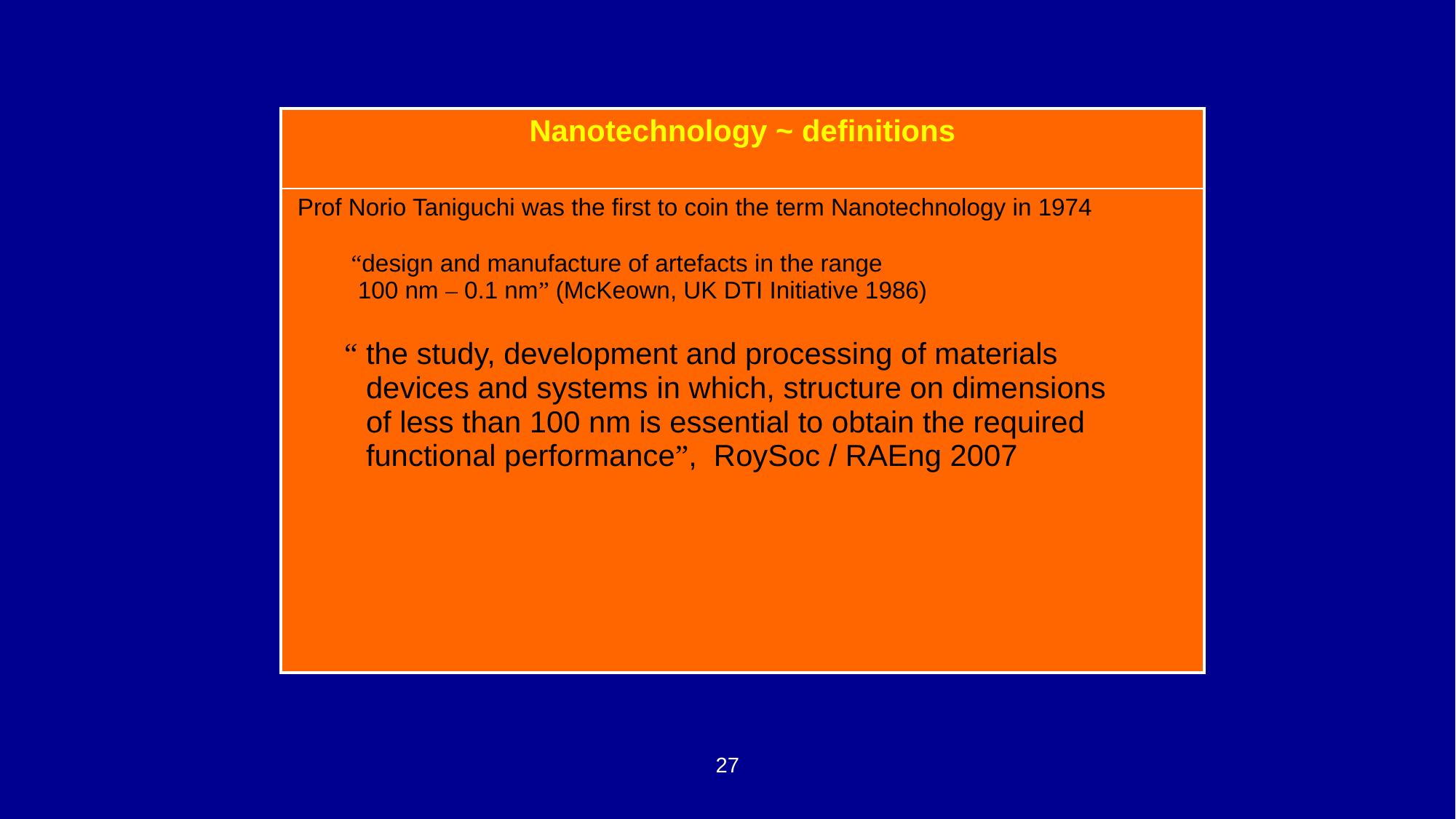

| Nanotechnology ~ definitions |
| --- |
| Prof Norio Taniguchi was the first to coin the term Nanotechnology in 1974 “design and manufacture of artefacts in the range 100 nm – 0.1 nm” (McKeown, UK DTI Initiative 1986) “ the study, development and processing of materials devices and systems in which, structure on dimensions of less than 100 nm is essential to obtain the required functional performance”, RoySoc / RAEng 2007 |
27